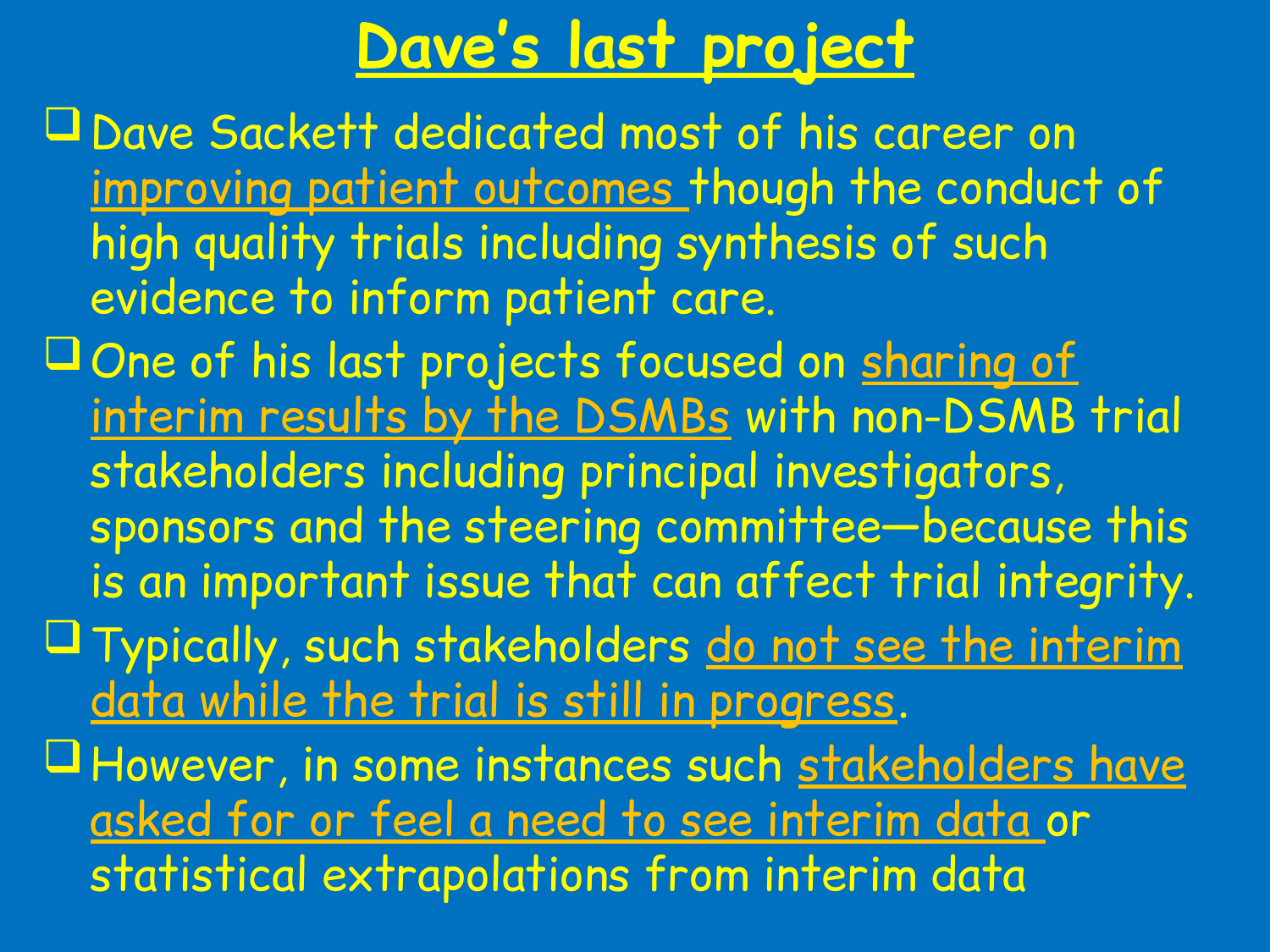

# Dave’s last project
Dave Sackett dedicated most of his career on improving patient outcomes though the conduct of high quality trials including synthesis of such evidence to inform patient care.
One of his last projects focused on sharing of interim results by the DSMBs with non-DSMB trial stakeholders including principal investigators, sponsors and the steering committee—because this is an important issue that can affect trial integrity.
Typically, such stakeholders do not see the interim data while the trial is still in progress.
However, in some instances such stakeholders have asked for or feel a need to see interim data or statistical extrapolations from interim data